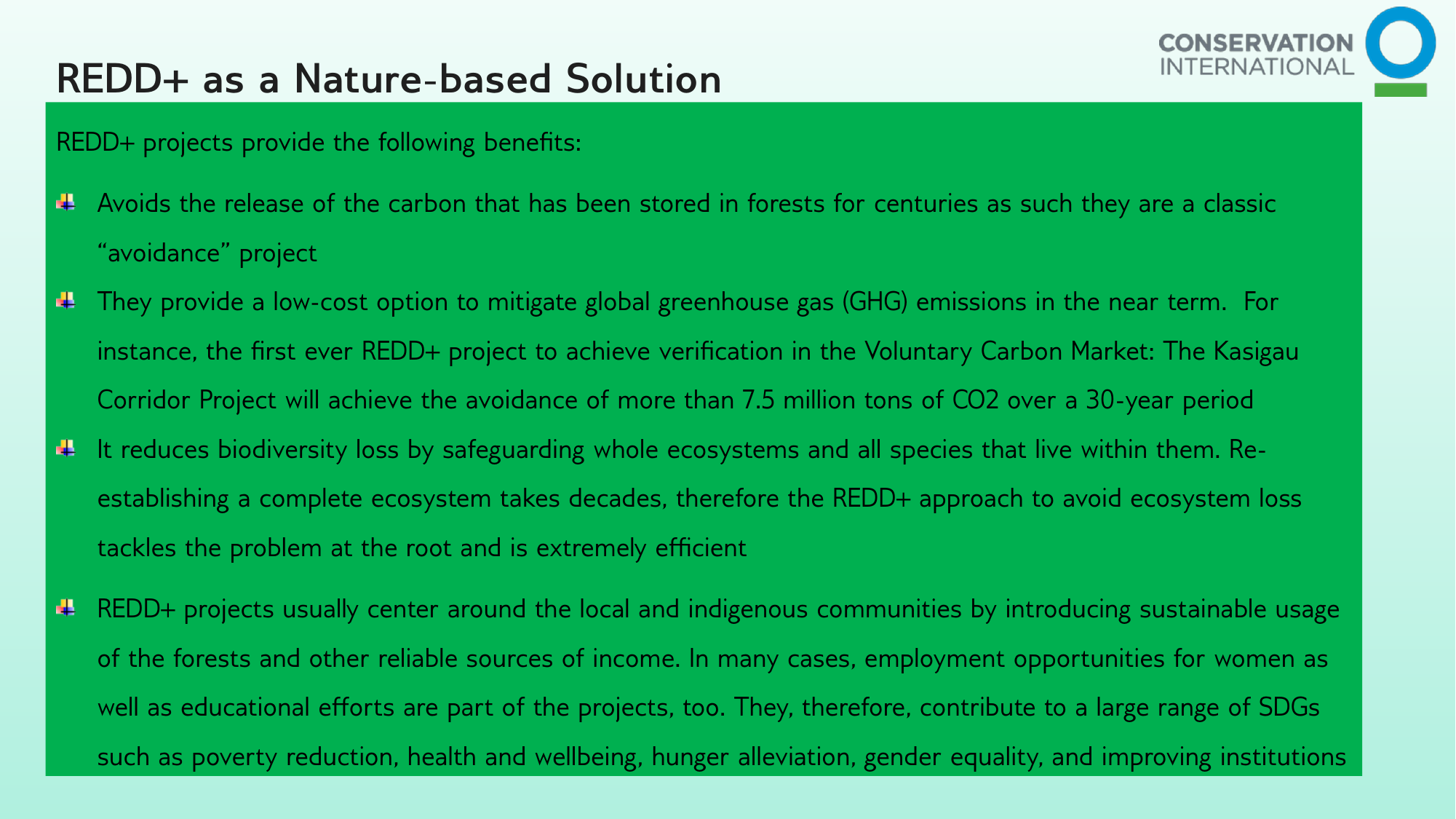

REDD+ as a Nature-based Solution
REDD+ projects provide the following benefits:
Avoids the release of the carbon that has been stored in forests for centuries as such they are a classic “avoidance” project
They provide a low-cost option to mitigate global greenhouse gas (GHG) emissions in the near term.  For instance, the first ever REDD+ project to achieve verification in the Voluntary Carbon Market: The Kasigau Corridor Project will achieve the avoidance of more than 7.5 million tons of CO2 over a 30-year period
It reduces biodiversity loss by safeguarding whole ecosystems and all species that live within them. Re-establishing a complete ecosystem takes decades, therefore the REDD+ approach to avoid ecosystem loss tackles the problem at the root and is extremely efficient
REDD+ projects usually center around the local and indigenous communities by introducing sustainable usage of the forests and other reliable sources of income. In many cases, employment opportunities for women as well as educational efforts are part of the projects, too. They, therefore, contribute to a large range of SDGs such as poverty reduction, health and wellbeing, hunger alleviation, gender equality, and improving institutions